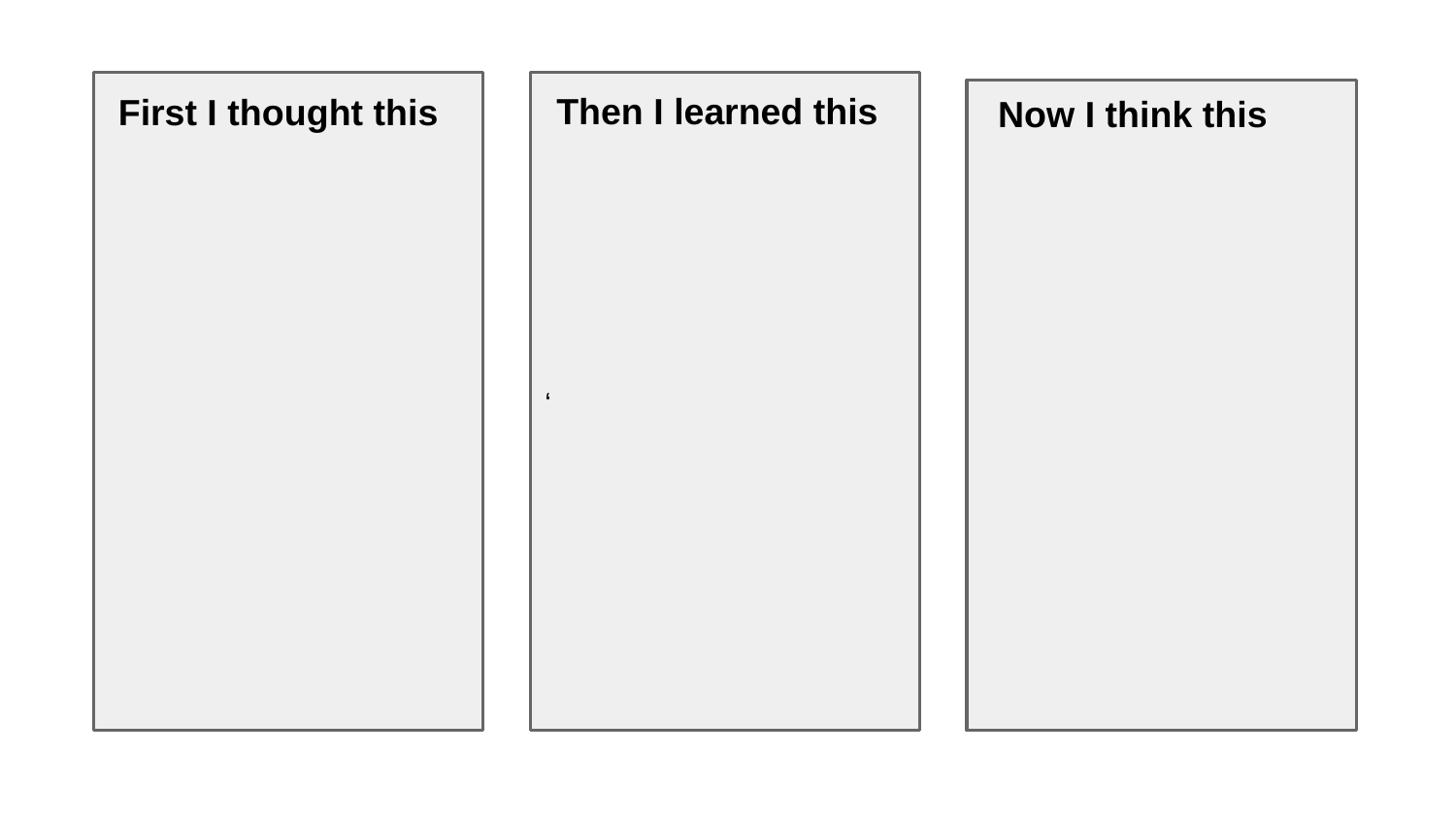

‘
Then I learned this
First I thought this
Now I think this